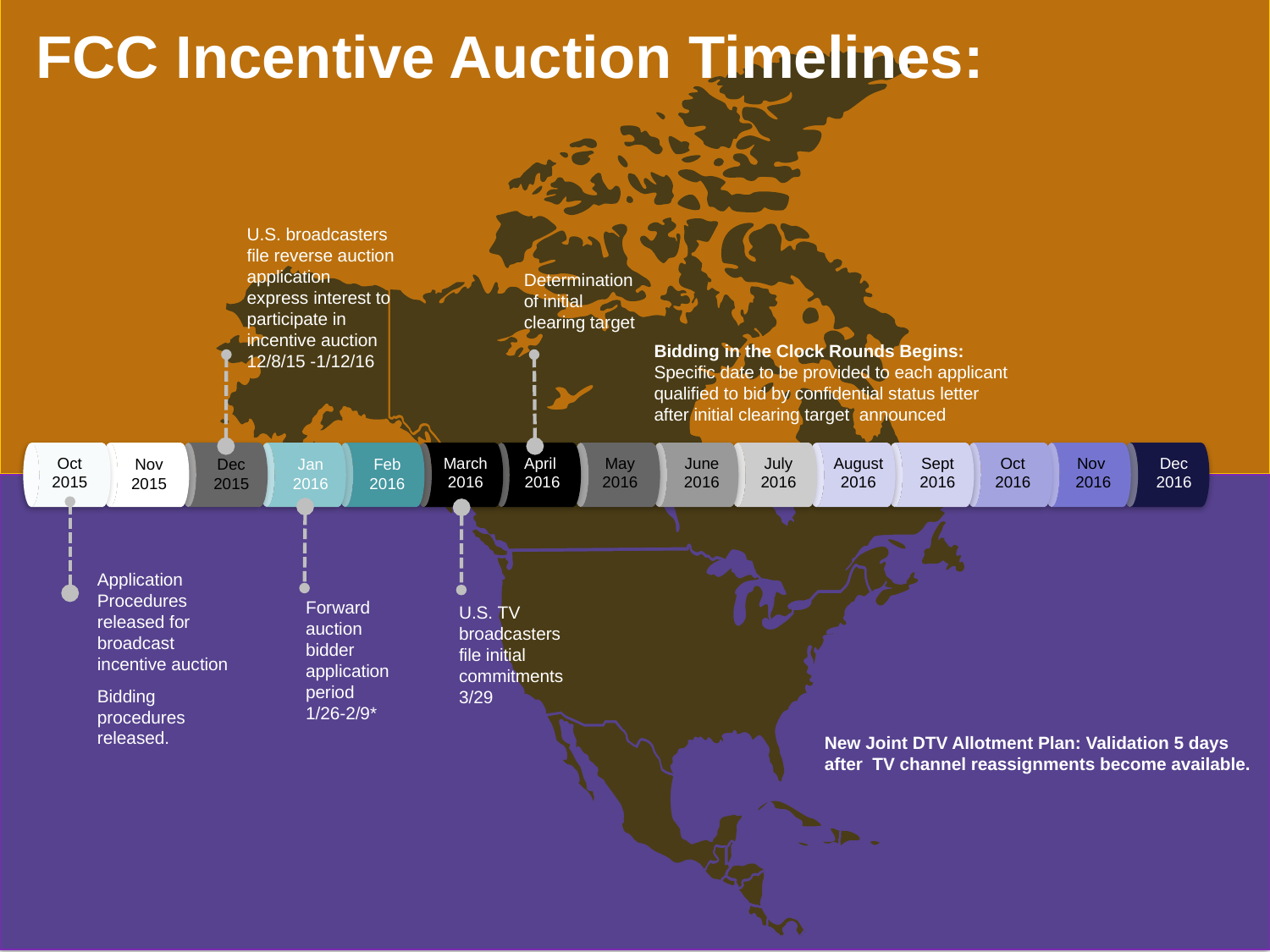

# FCC Incentive Auction Timelines:

U.S. broadcasters file reverse auction application express interest to participate in incentive auction 12/8/15 -1/12/16

Determination of initial clearing target
Bidding in the Clock Rounds Begins:  Specific date to be provided to each applicant qualified to bid by confidential status letter after initial clearing target  announced

Oct
2015
March 2016
April
2016
May
2016
June
2016
July 2016
August 2016
Sept 2016
Oct
2016
Nov
 2016
Dec
2016
Nov
2015
Dec
2015
Jan
2016
Feb 2016

Application Procedures released for broadcast incentive auction
Bidding procedures released.

Forward auction bidder application period 1/26-2/9*

U.S. TV broadcasters file initial commitments 3/29

New Joint DTV Allotment Plan: Validation 5 days after  TV channel reassignments become available.